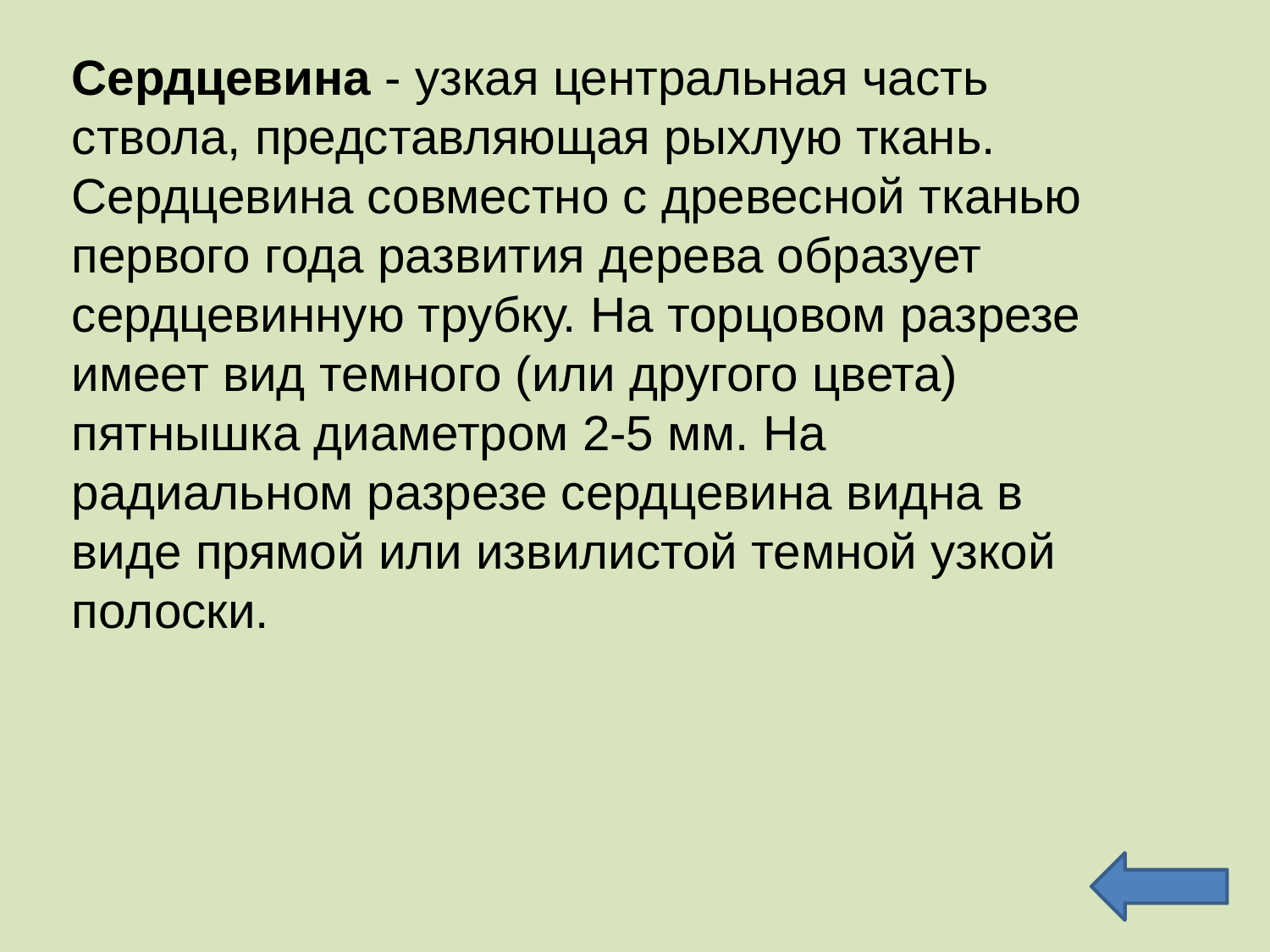

Сердцевина - узкая центральная часть ствола, представляющая рыхлую ткань.  Сердцевина совместно с древесной тканью первого года развития дерева образует сердцевинную трубку. На торцовом разрезе имеет вид темного (или другого цвета) пятнышка диаметром 2-5 мм. На радиальном разрезе сердцевина видна в виде прямой или извилистой темной узкой полоски.